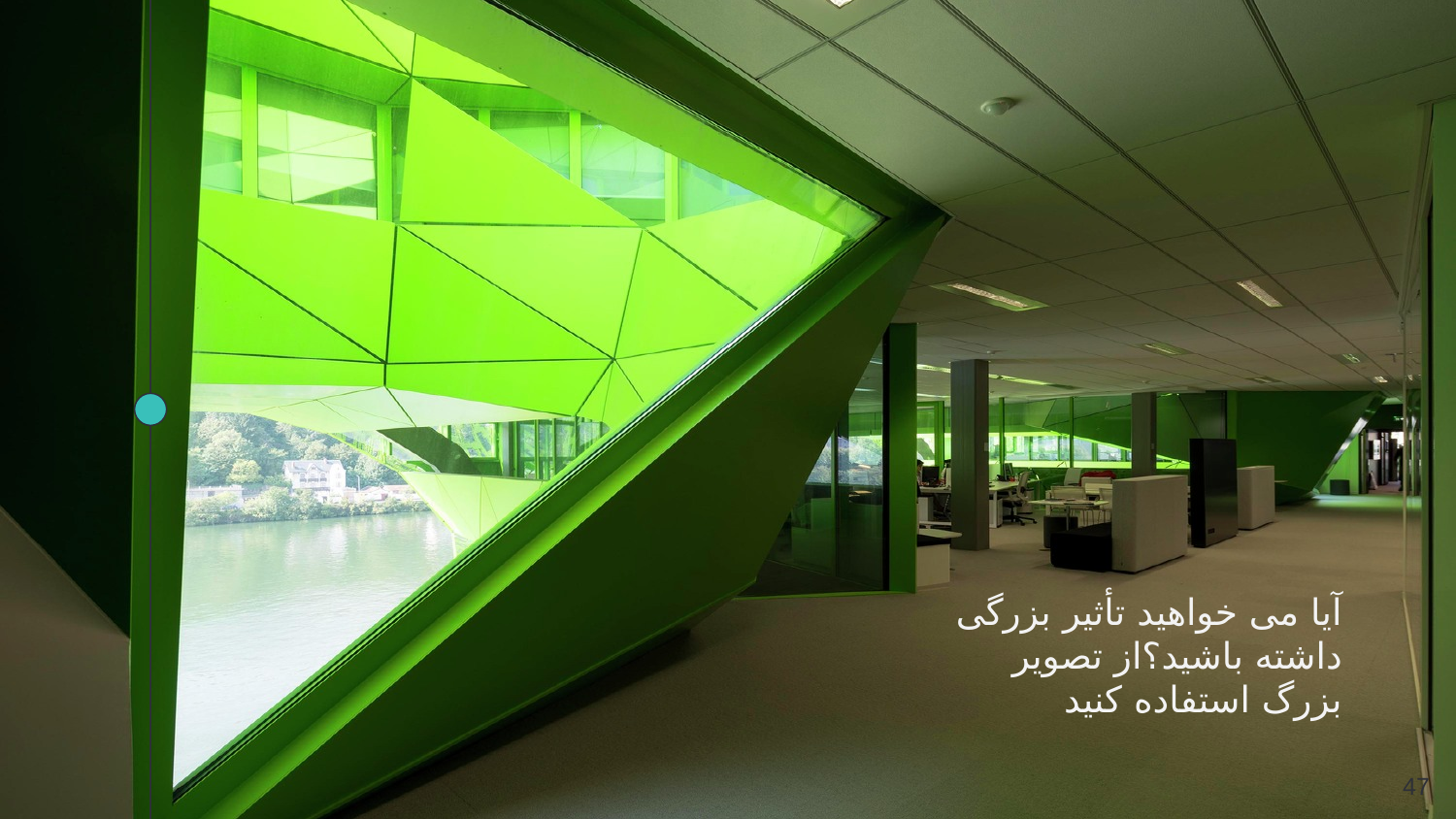

آیا می خواهید تأثیر بزرگی داشته باشید؟از تصویر بزرگ استفاده کنید
47